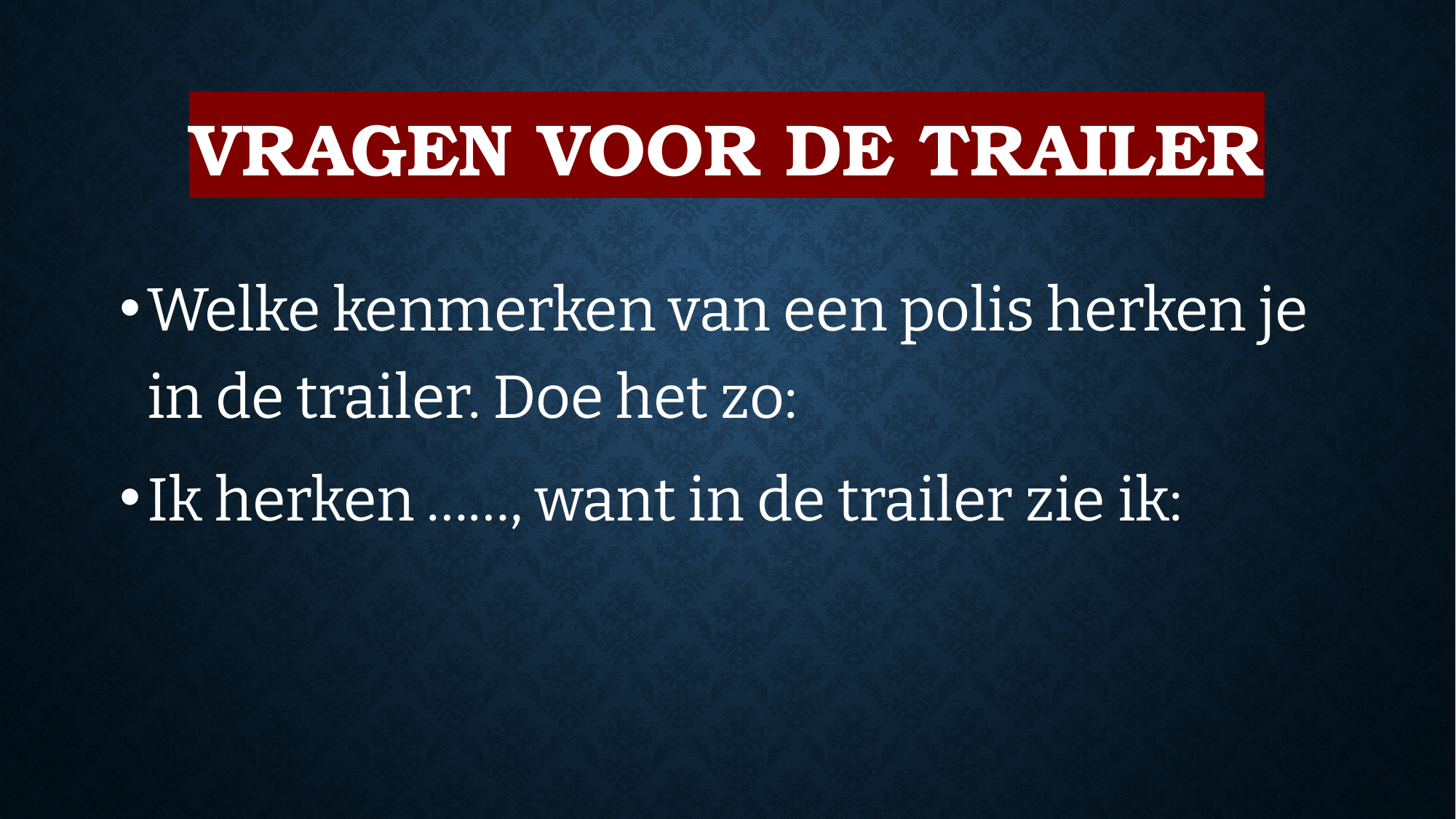

# Vragen voor de trailer
Welke kenmerken van een polis herken je in de trailer. Doe het zo:
Ik herken ……, want in de trailer zie ik: